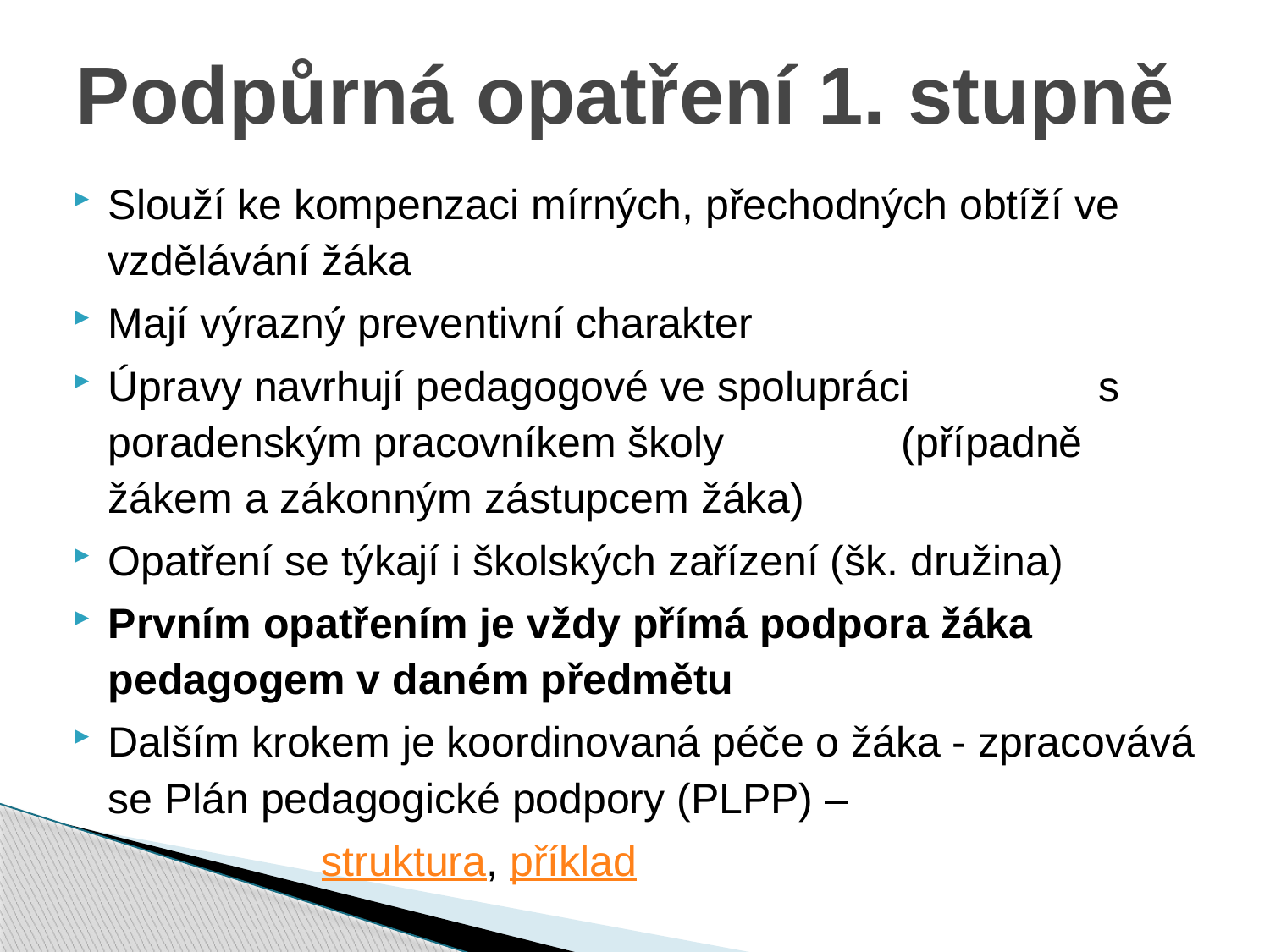

# Podpůrná opatření 1. stupně
Slouží ke kompenzaci mírných, přechodných obtíží ve vzdělávání žáka
Mají výrazný preventivní charakter
Úpravy navrhují pedagogové ve spolupráci                s  poradenským pracovníkem školy               (případně žákem a zákonným zástupcem žáka)
Opatření se týkají i školských zařízení (šk. družina)
Prvním opatřením je vždy přímá podpora žáka pedagogem v daném předmětu
Dalším krokem je koordinovaná péče o žáka - zpracovává se Plán pedagogické podpory (PLPP) –
                     struktura, příklad